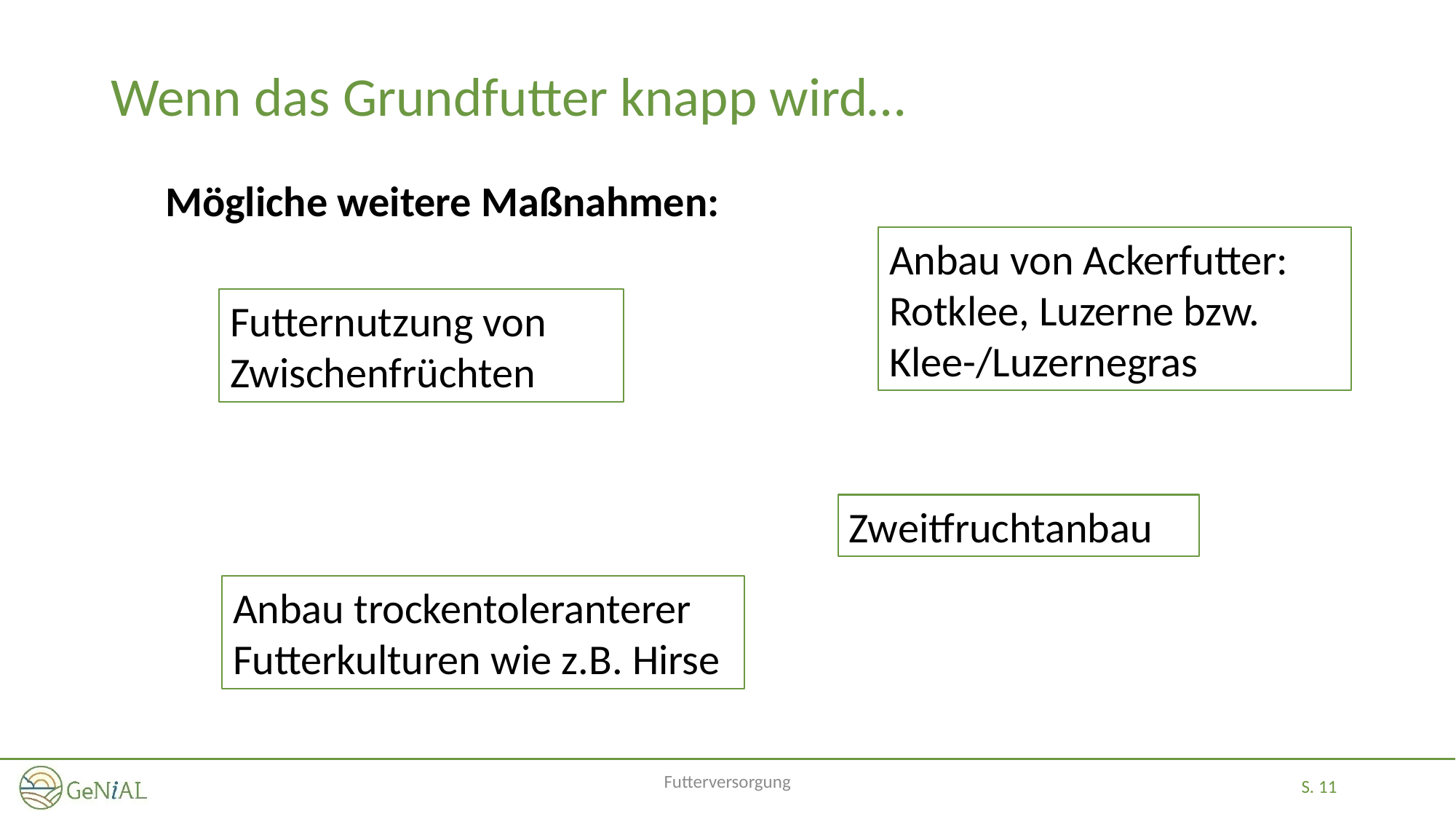

# Wenn das Grundfutter knapp wird…
Mögliche weitere Maßnahmen:

Anbau von Ackerfutter: Rotklee, Luzerne bzw. Klee-/Luzernegras
Futternutzung von Zwischenfrüchten
Zweitfruchtanbau
Anbau trockentoleranterer Futterkulturen wie z.B. Hirse
Futterversorgung